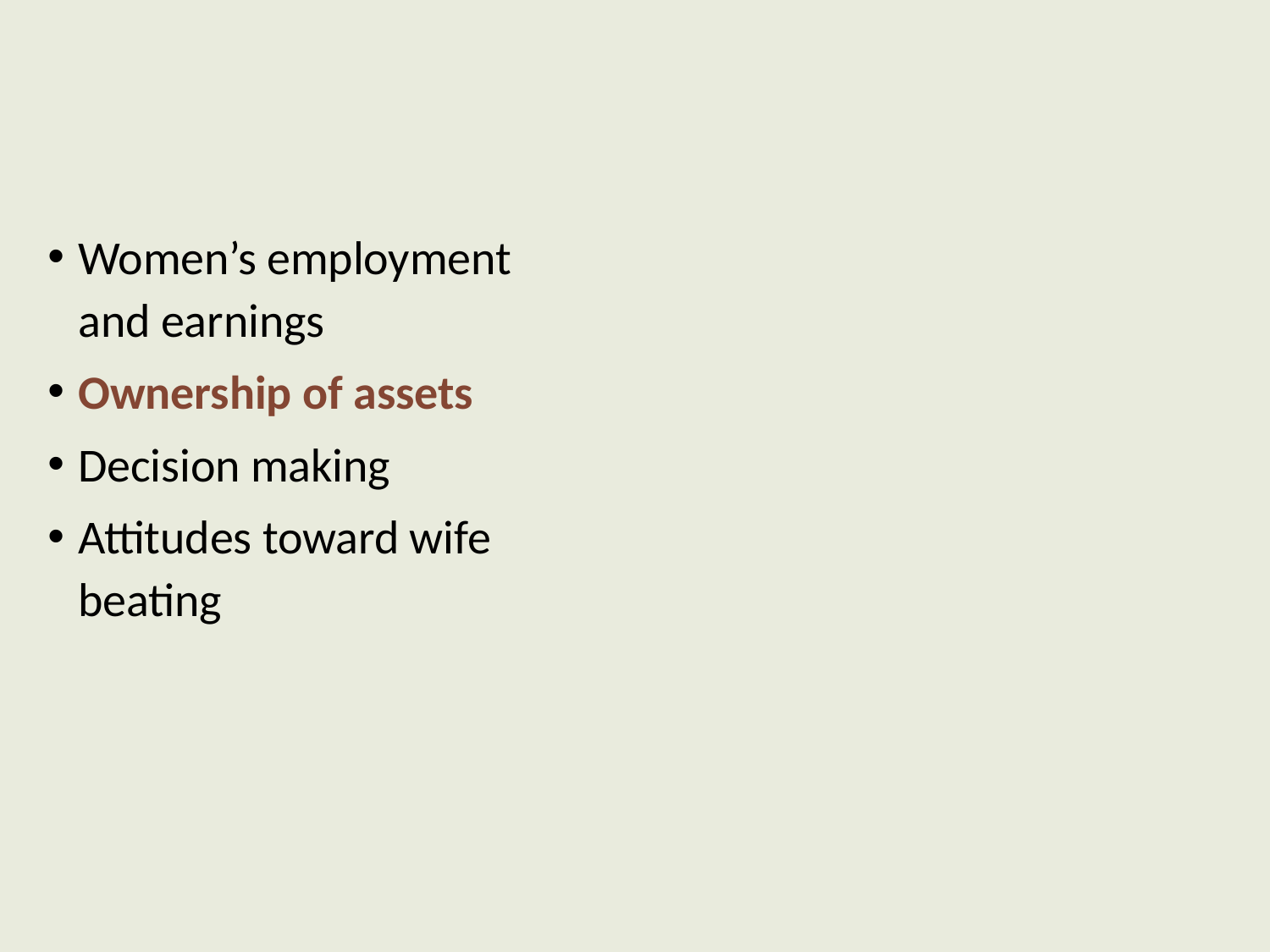

Women’s employment and earnings
Ownership of assets
Decision making
Attitudes toward wife beating